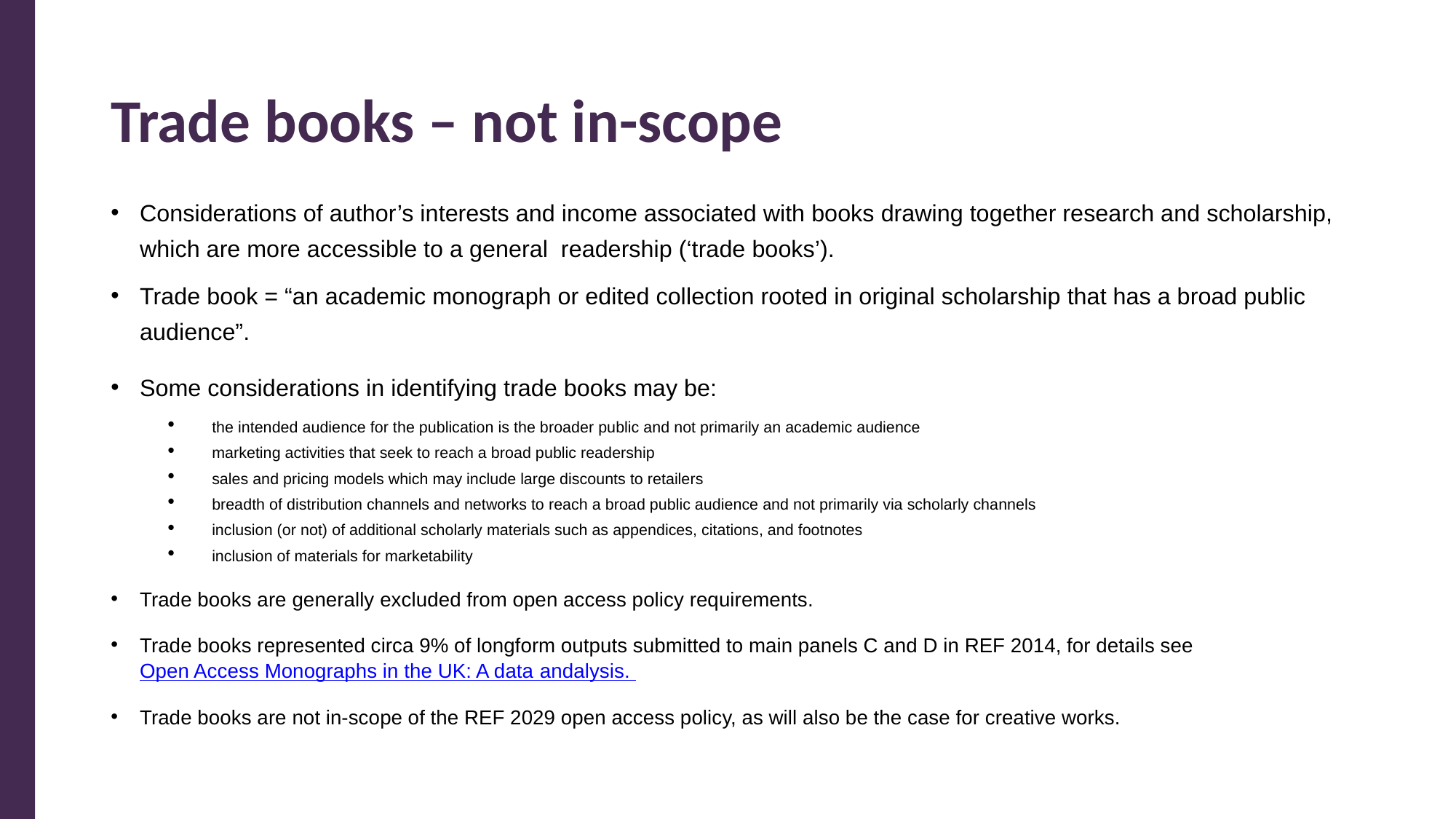

# Trade books – not in-scope
Considerations of author’s interests and income associated with books drawing together research and scholarship, which are more accessible to a general  readership (‘trade books’).
Trade book = “an academic monograph or edited collection rooted in original scholarship that has a broad public audience”.
Some considerations in identifying trade books may be:
the intended audience for the publication is the broader public and not primarily an academic audience
marketing activities that seek to reach a broad public readership
sales and pricing models which may include large discounts to retailers
breadth of distribution channels and networks to reach a broad public audience and not primarily via scholarly channels
inclusion (or not) of additional scholarly materials such as appendices, citations, and footnotes
inclusion of materials for marketability
Trade books are generally excluded from open access policy requirements.
Trade books represented circa 9% of longform outputs submitted to main panels C and D in REF 2014, for details see Open Access Monographs in the UK: A data andalysis.
Trade books are not in-scope of the REF 2029 open access policy, as will also be the case for creative works.